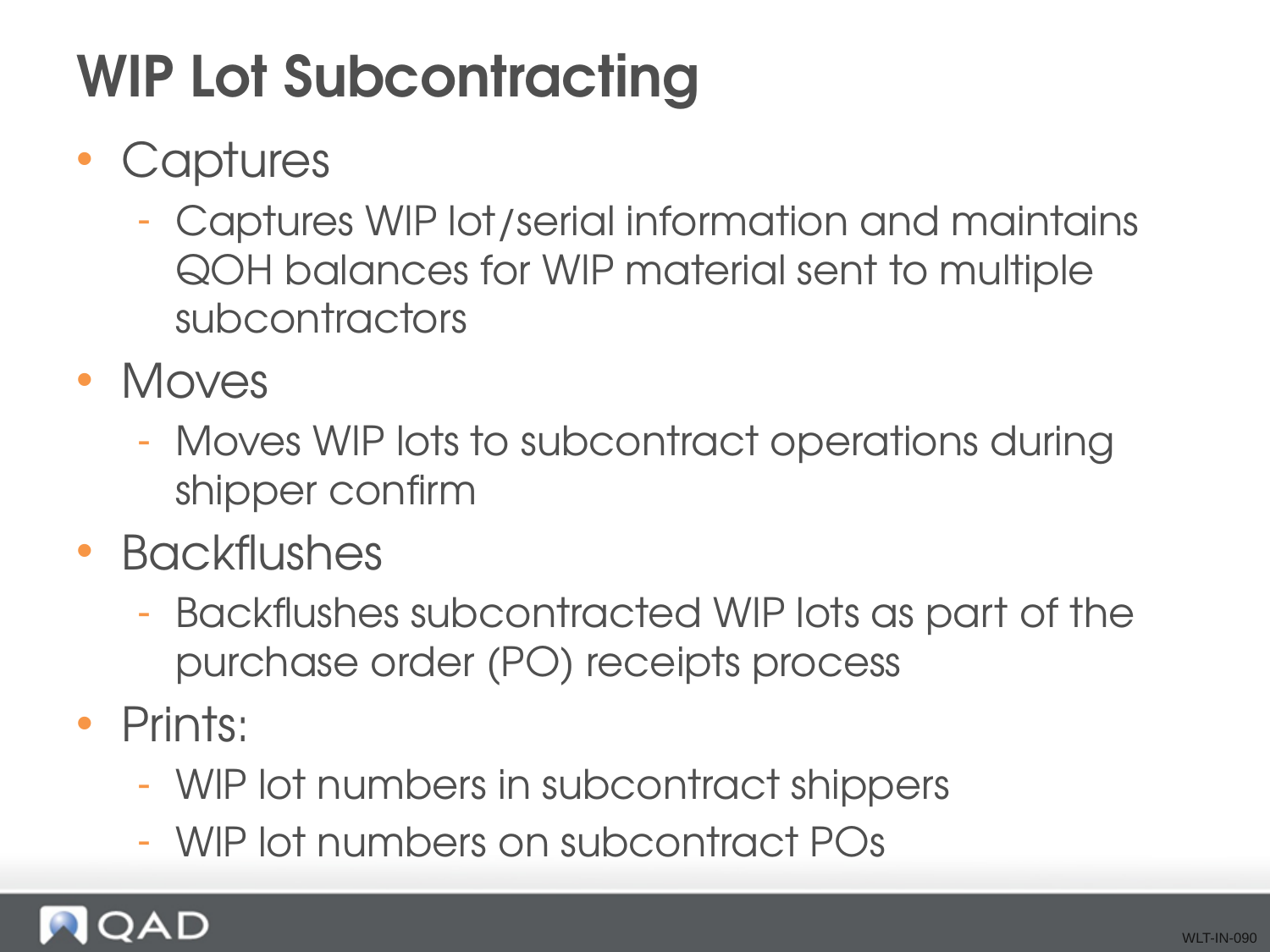

# WIP Lot Subcontracting
Captures
Captures WIP lot/serial information and maintains QOH balances for WIP material sent to multiple subcontractors
Moves
Moves WIP lots to subcontract operations during shipper confirm
Backflushes
Backflushes subcontracted WIP lots as part of the purchase order (PO) receipts process
Prints:
WIP lot numbers in subcontract shippers
WIP lot numbers on subcontract POs

WLT-IN-090